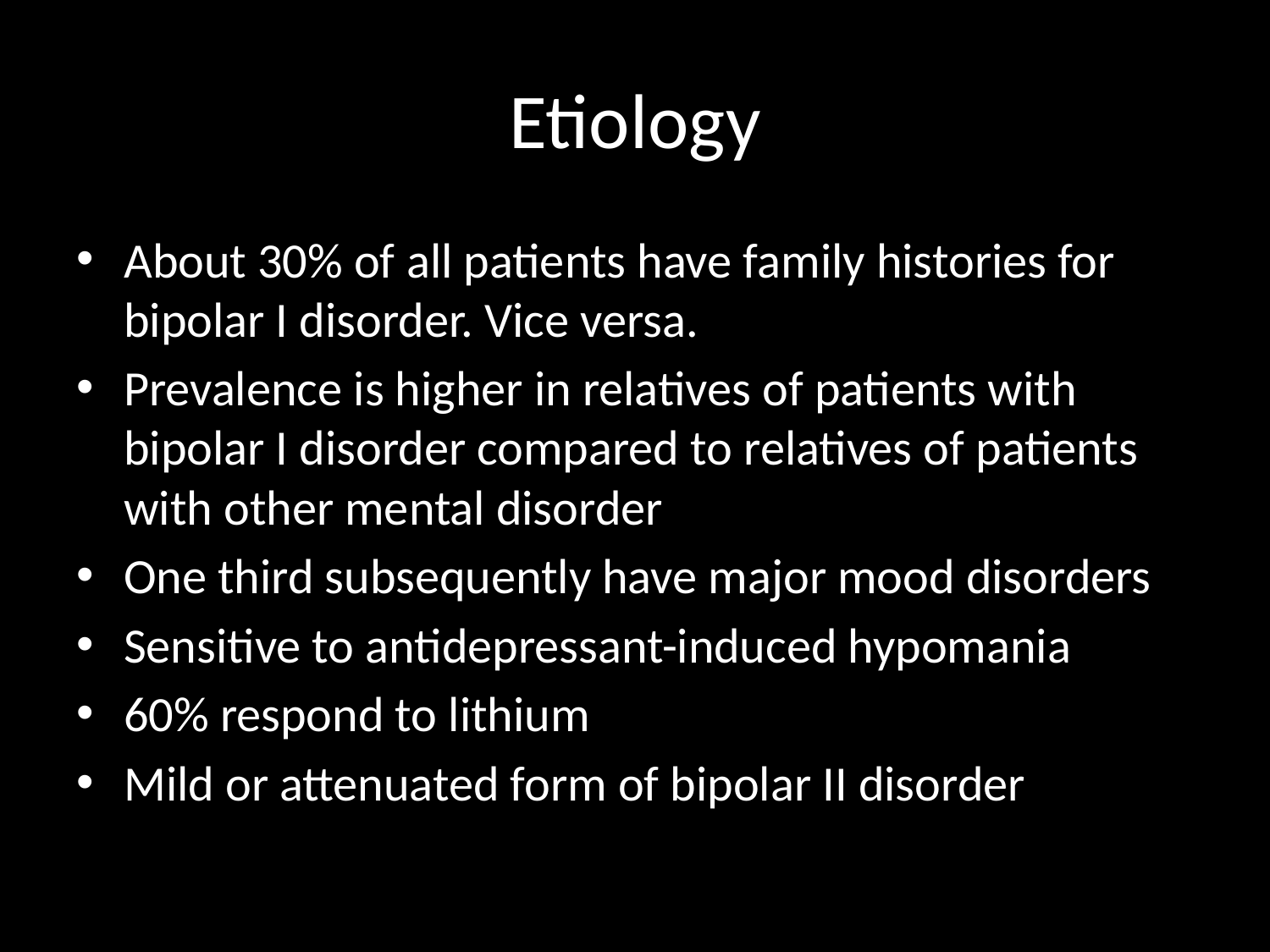

# Etiology
About 30% of all patients have family histories for bipolar I disorder. Vice versa.
Prevalence is higher in relatives of patients with bipolar I disorder compared to relatives of patients with other mental disorder
One third subsequently have major mood disorders
Sensitive to antidepressant-induced hypomania
60% respond to lithium
Mild or attenuated form of bipolar II disorder